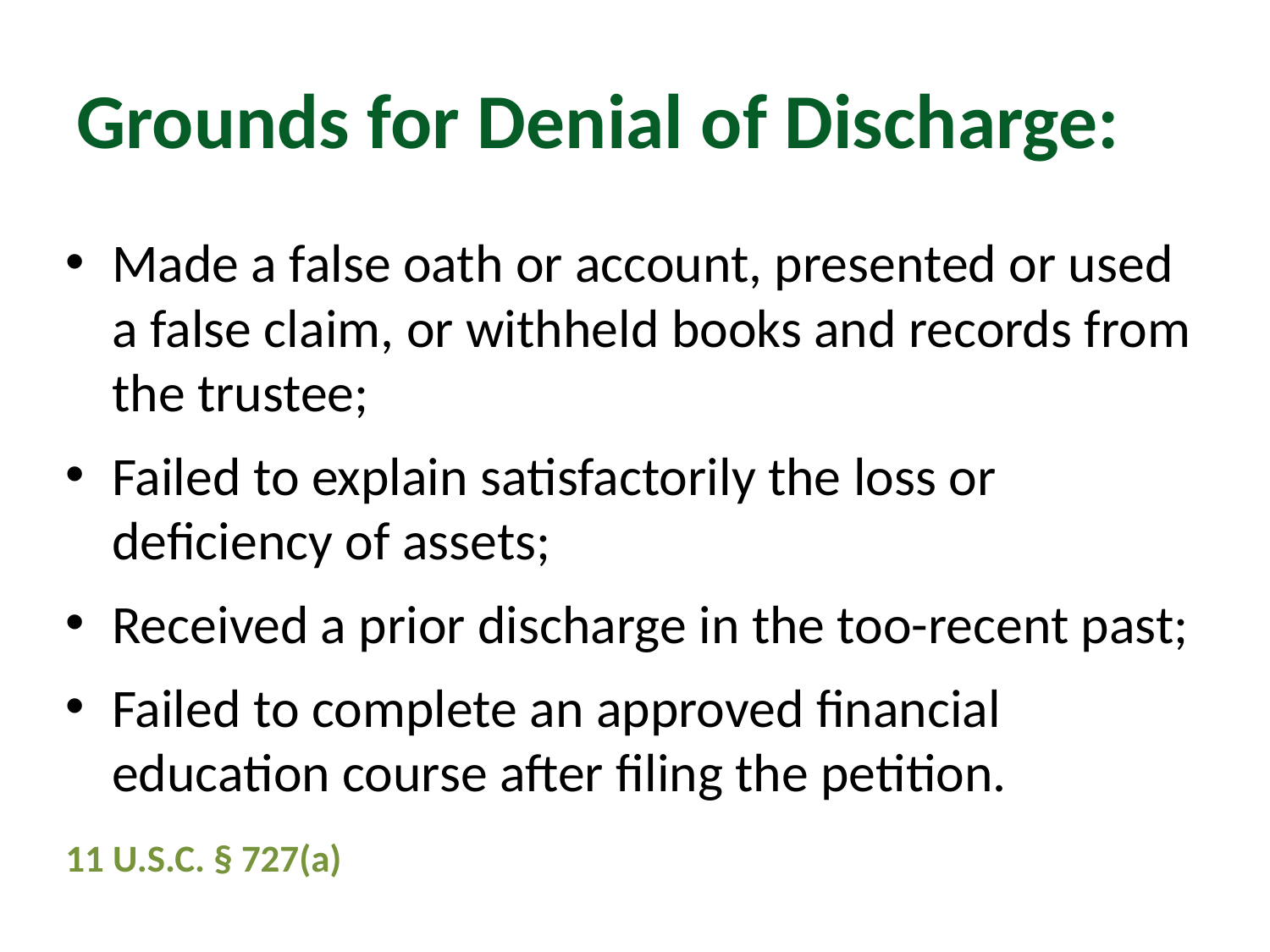

# Grounds for Denial of Discharge:
Made a false oath or account, presented or used a false claim, or withheld books and records from the trustee;
Failed to explain satisfactorily the loss or deficiency of assets;
Received a prior discharge in the too-recent past;
Failed to complete an approved financial education course after filing the petition.
11 U.S.C. § 727(a)